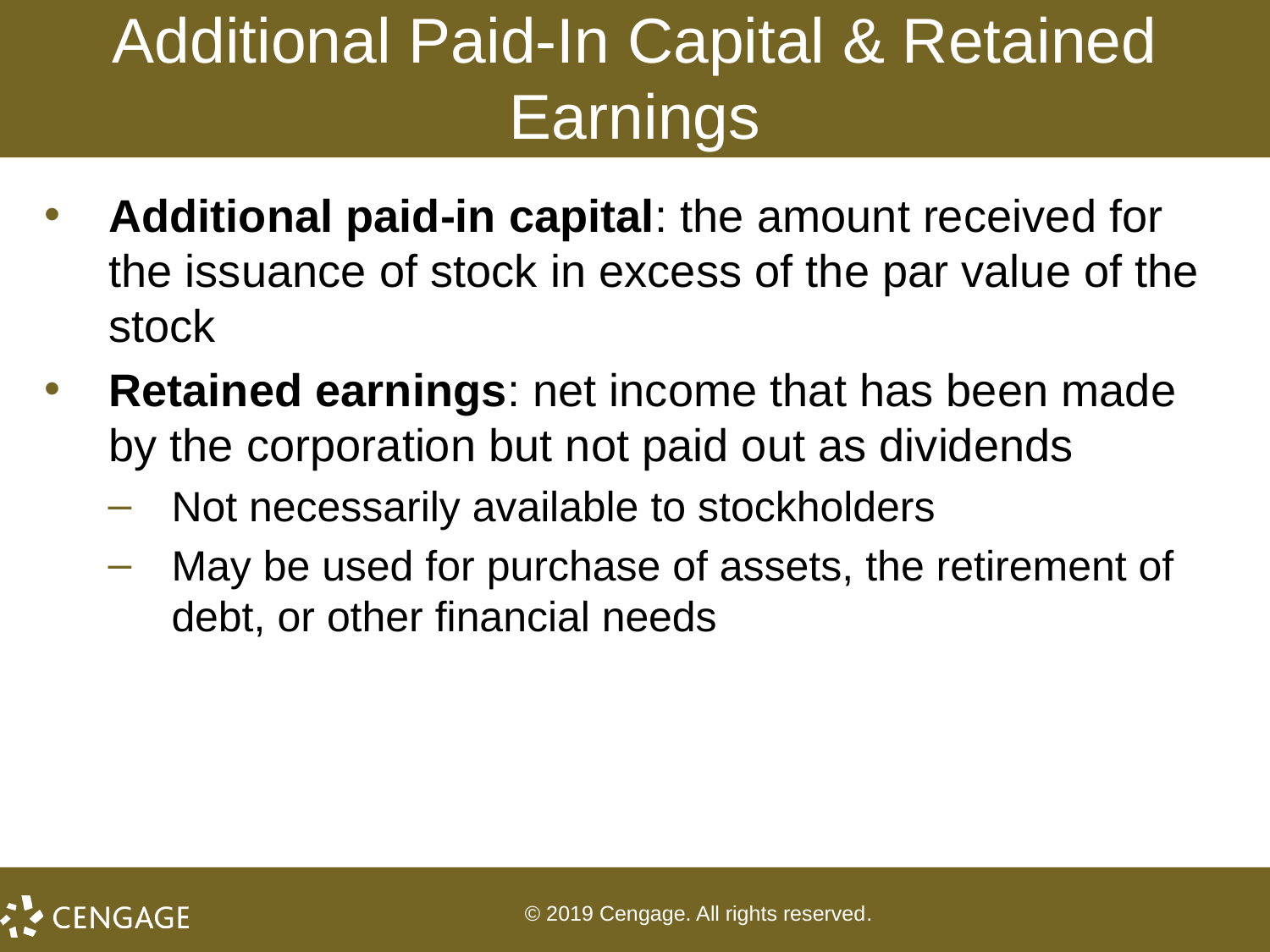

# Additional Paid-In Capital & Retained Earnings
Additional paid-in capital: the amount received for the issuance of stock in excess of the par value of the stock
Retained earnings: net income that has been made by the corporation but not paid out as dividends
Not necessarily available to stockholders
May be used for purchase of assets, the retirement of debt, or other financial needs